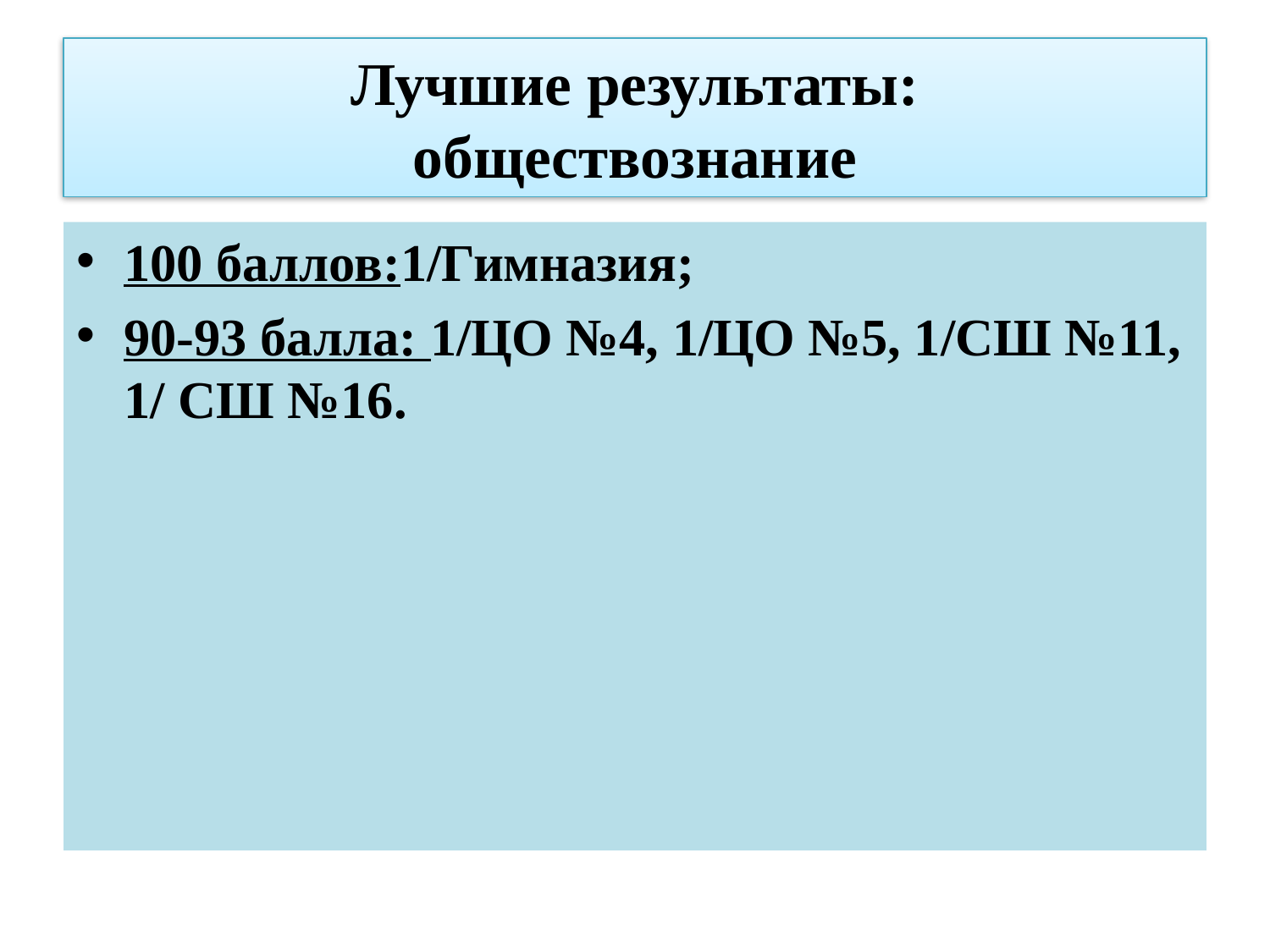

# Лучшие результаты: обществознание
100 баллов:1/Гимназия;
90-93 балла: 1/ЦО №4, 1/ЦО №5, 1/СШ №11, 1/ СШ №16.